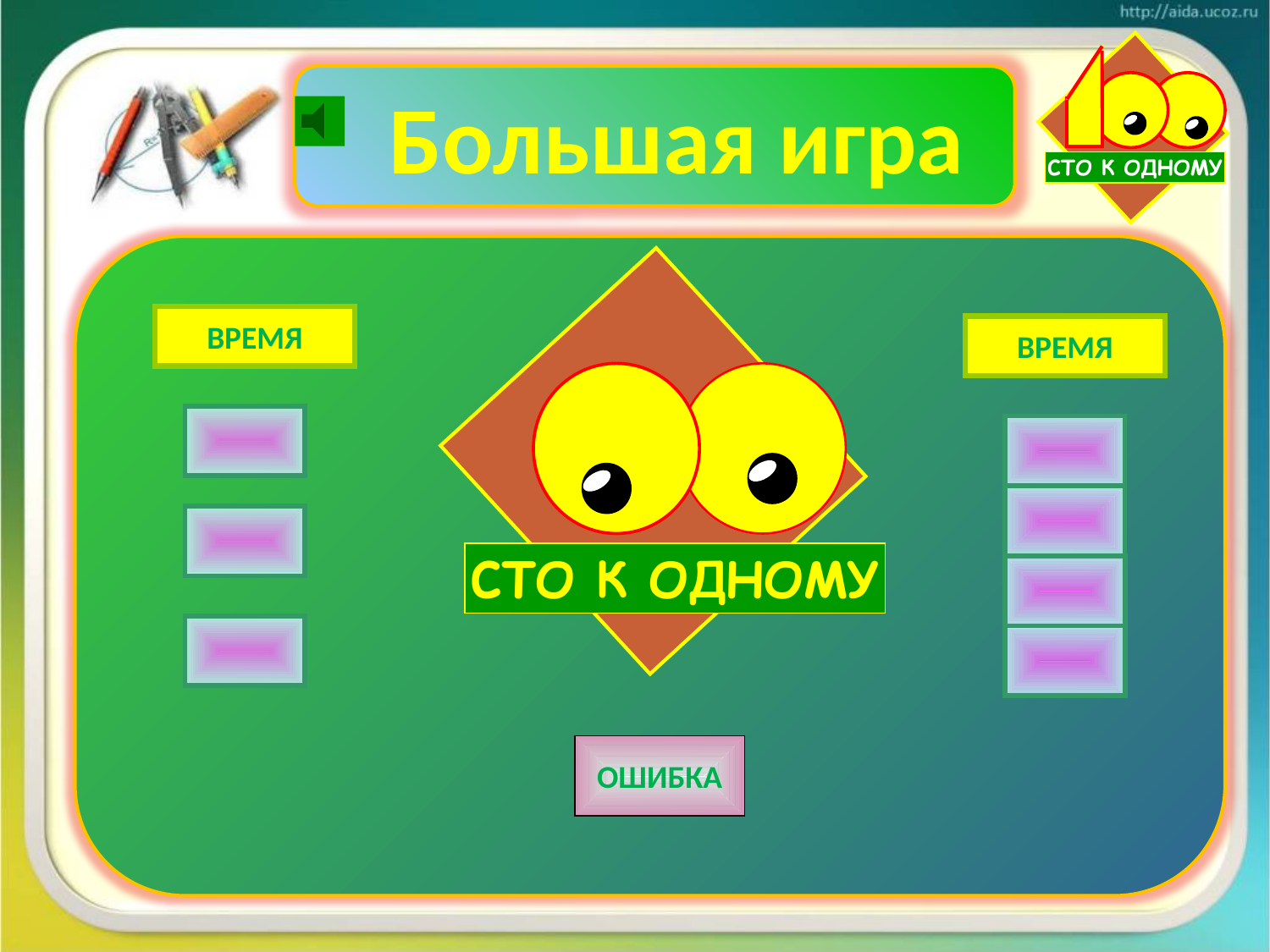

СТО К ОДНОМУ
  Большая игра

ВРЕМЯ

СТО К ОДНОМУ
ВРЕМЯ

ОШИБКА